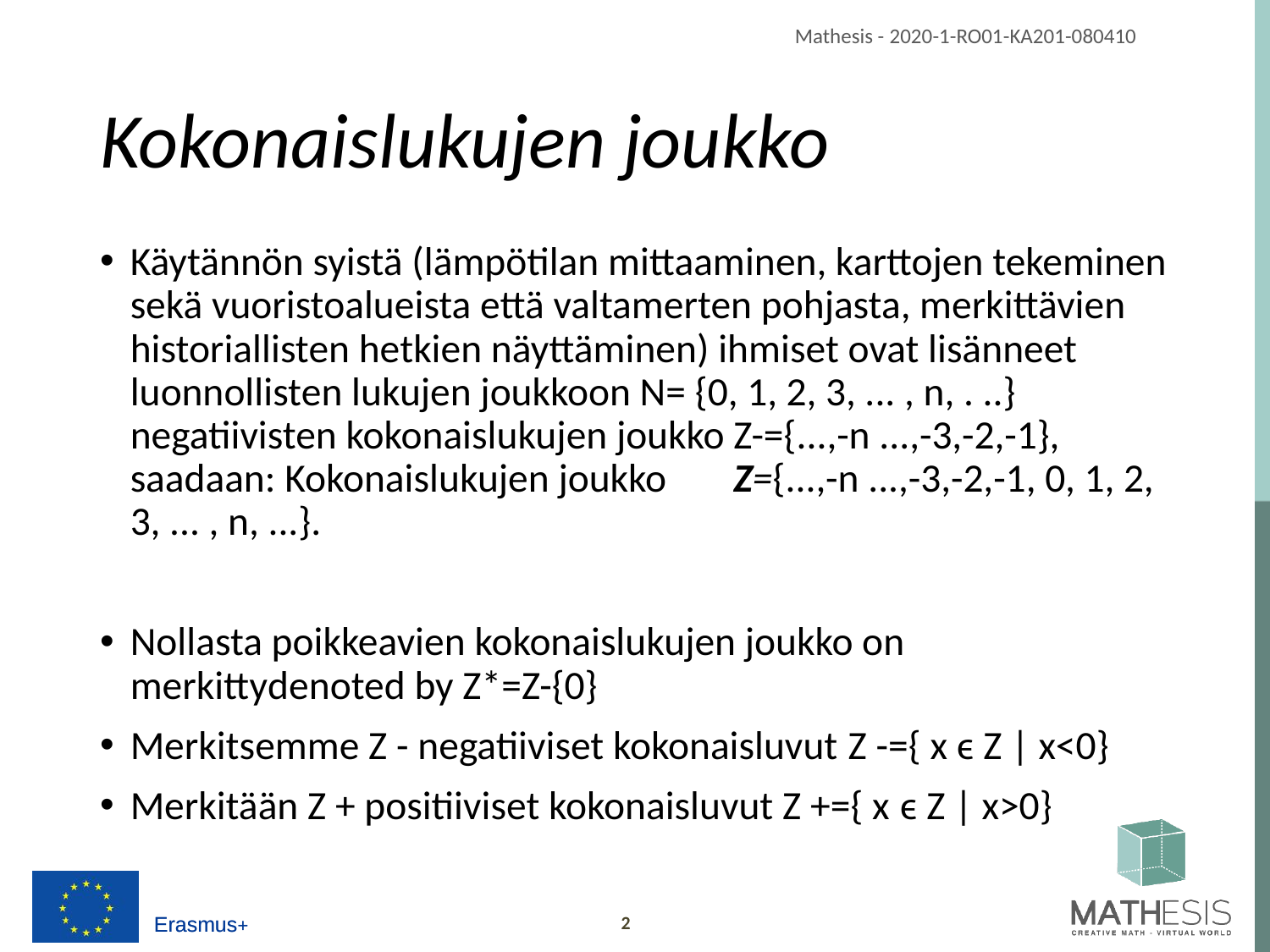

# Kokonaislukujen joukko
Käytännön syistä (lämpötilan mittaaminen, karttojen tekeminen sekä vuoristoalueista että valtamerten pohjasta, merkittävien historiallisten hetkien näyttäminen) ihmiset ovat lisänneet luonnollisten lukujen joukkoon N= {0, 1, 2, 3, ... , n, . ..} negatiivisten kokonaislukujen joukko Z-={...,-n ...,-3,-2,-1}, saadaan: Kokonaislukujen joukko	Z={...,-n ...,-3,-2,-1, 0, 1, 2, 3, ... , n, ...}.

Nollasta poikkeavien kokonaislukujen joukko on merkittydenoted by Z*=Z-{0}
Merkitsemme Z - negatiiviset kokonaisluvut Z -={ x ϵ Z | x<0}
Merkitään Z + positiiviset kokonaisluvut Z +={ x ϵ Z | x>0}